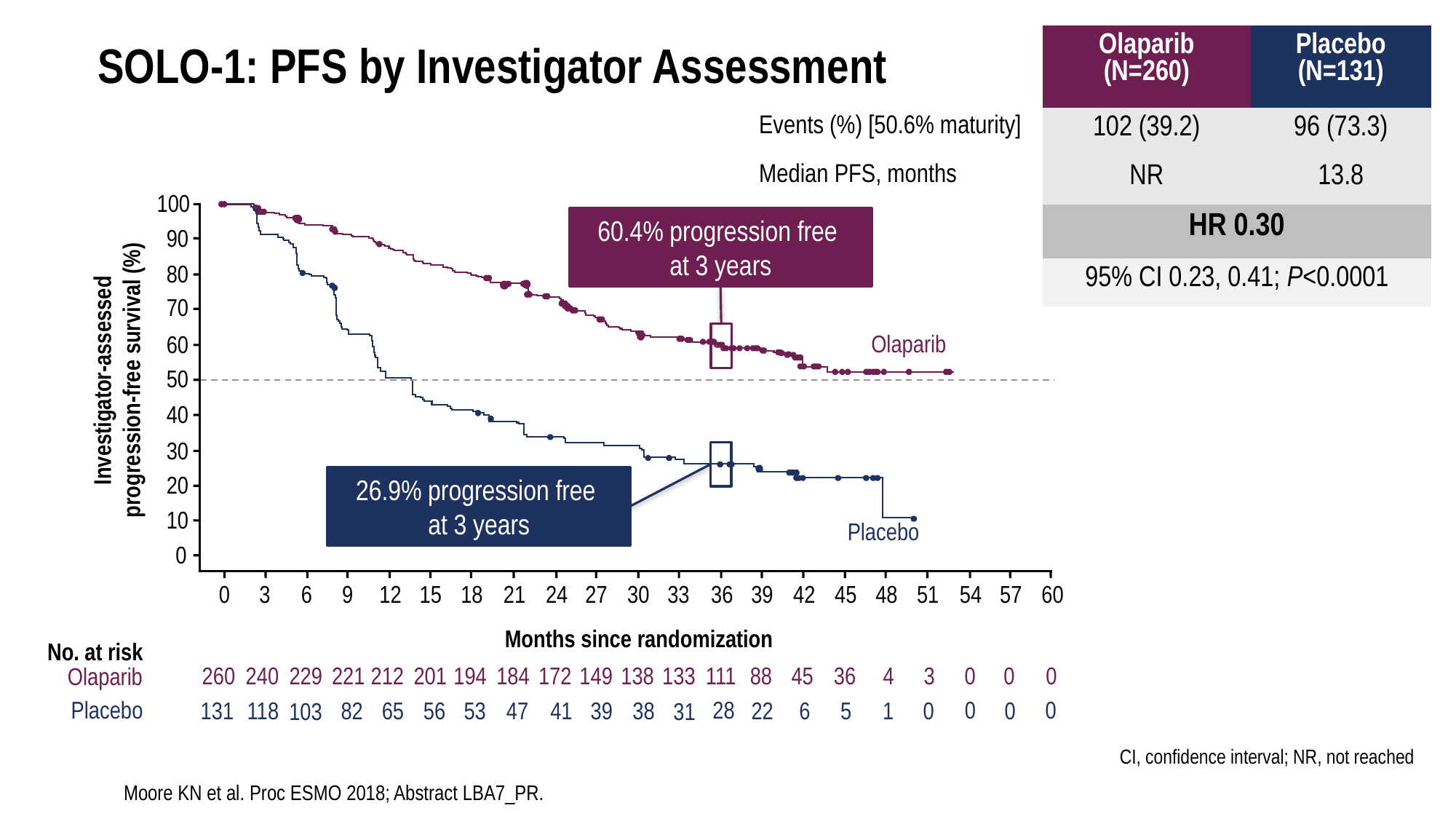

|  | Olaparib (N=260) | Placebo (N=131) |
| --- | --- | --- |
| Events (%) [50.6% maturity] | 102 (39.2) | 96 (73.3) |
| Median PFS, months | NR | 13.8 |
|  | HR 0.30 |  |
|  | 95% CI 0.23, 0.41; P<0.0001 |  |
# SOLO-1: PFS by Investigator Assessment
100

60.4% progression free
at 3 years
90
80

70
Olaparib

60
Investigator-assessed
progression-free survival (%)
50

40
30

26.9% progression free
at 3 years
20
10
Placebo
0
0
3
6
9
12
15
18
21
24
27
30
33
36
39
42
45
48
51
54
57
60
Months since randomization
No. at risk
Placebo
28
0
0
82
65
56
53
47
41
39
38
22
6
5
1
0
118

103
31
0
131
260
240

229
221
212
201
194
184
172
149
138
133
111
88
45
36
4
3
0
0
0
Olaparib
CI, confidence interval; NR, not reached
Moore KN et al. Proc ESMO 2018; Abstract LBA7_PR.